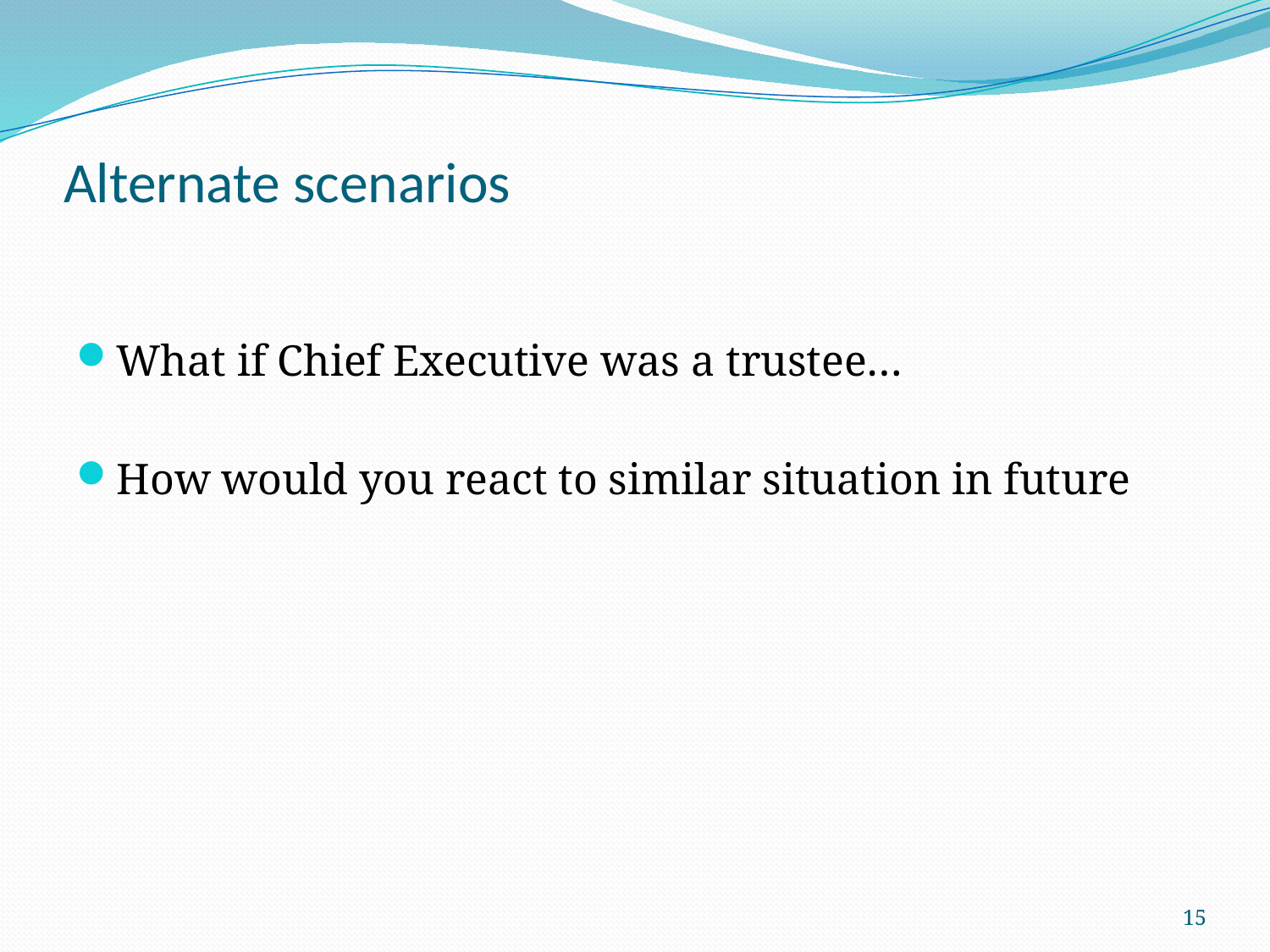

# Alternate scenarios

What if Chief Executive was a trustee…

How would you react to similar situation in future

15